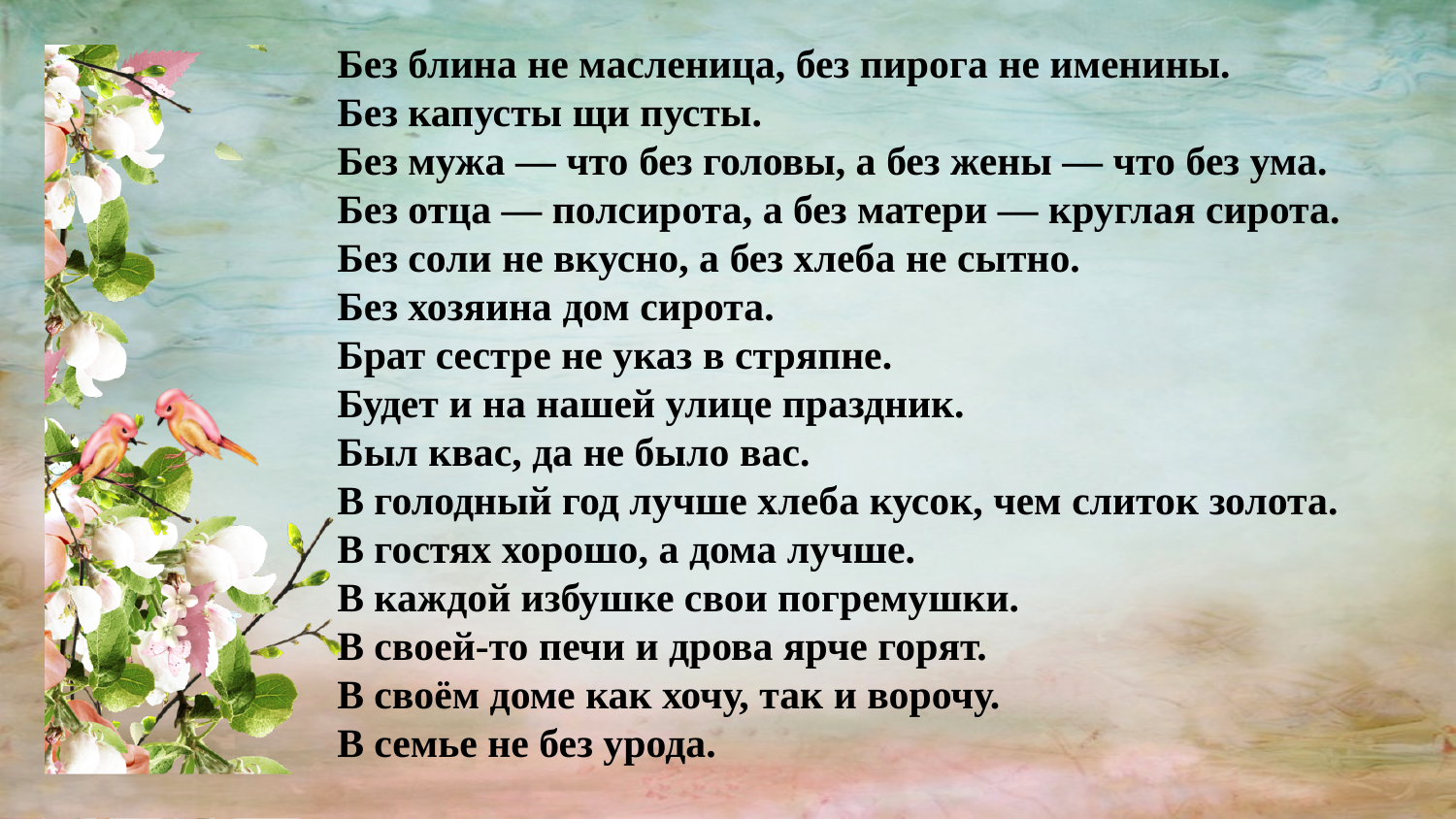

Без блина не масленица, без пирога не именины.
Без капусты щи пусты.
Без мужа — что без головы, а без жены — что без ума.
Без отца — полсирота, а без матери — круглая сирота.
Без соли не вкусно, а без хлеба не сытно.
Без хозяина дом сирота.
Брат сестре не указ в стряпне.
Будет и на нашей улице праздник.
Был квас, да не было вас.
В голодный год лучше хлеба кусок, чем слиток золота.
В гостях хорошо, а дома лучше.
В каждой избушке свои погремушки.
В своей-то печи и дрова ярче горят.
В своём доме как хочу, так и ворочу.
В семье не без урода.